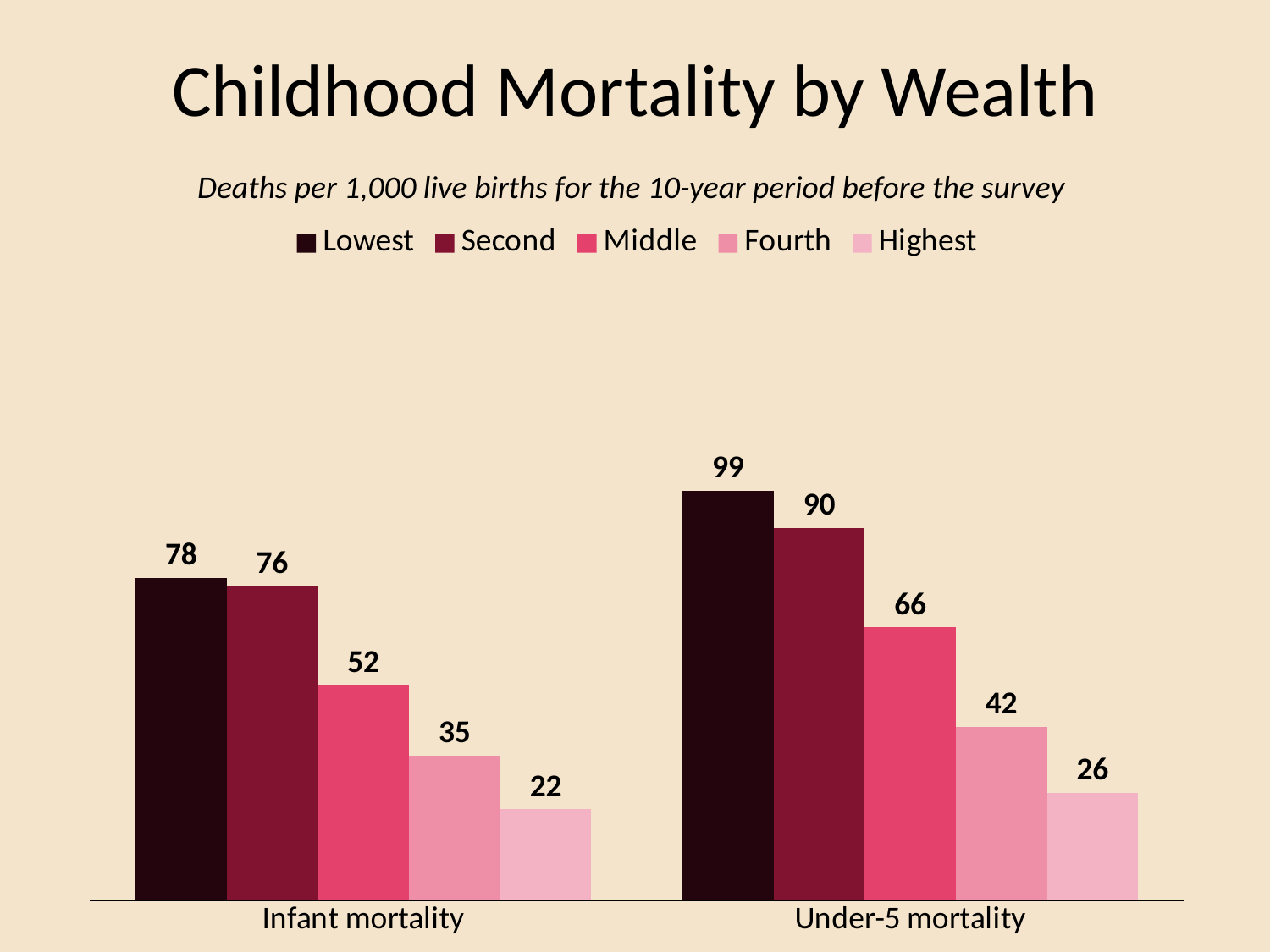

# Childhood Mortality by Wealth
Deaths per 1,000 live births for the 10-year period before the survey

### Chart

| Category | Lowest | Second | Middle | Fourth | Highest |
|---|---|---|---|---|---|
| Infant mortality | 78.0 | 76.0 | 52.0 | 35.0 | 22.0 |
| Under-5 mortality | 99.0 | 90.0 | 66.0 | 42.0 | 26.0 |